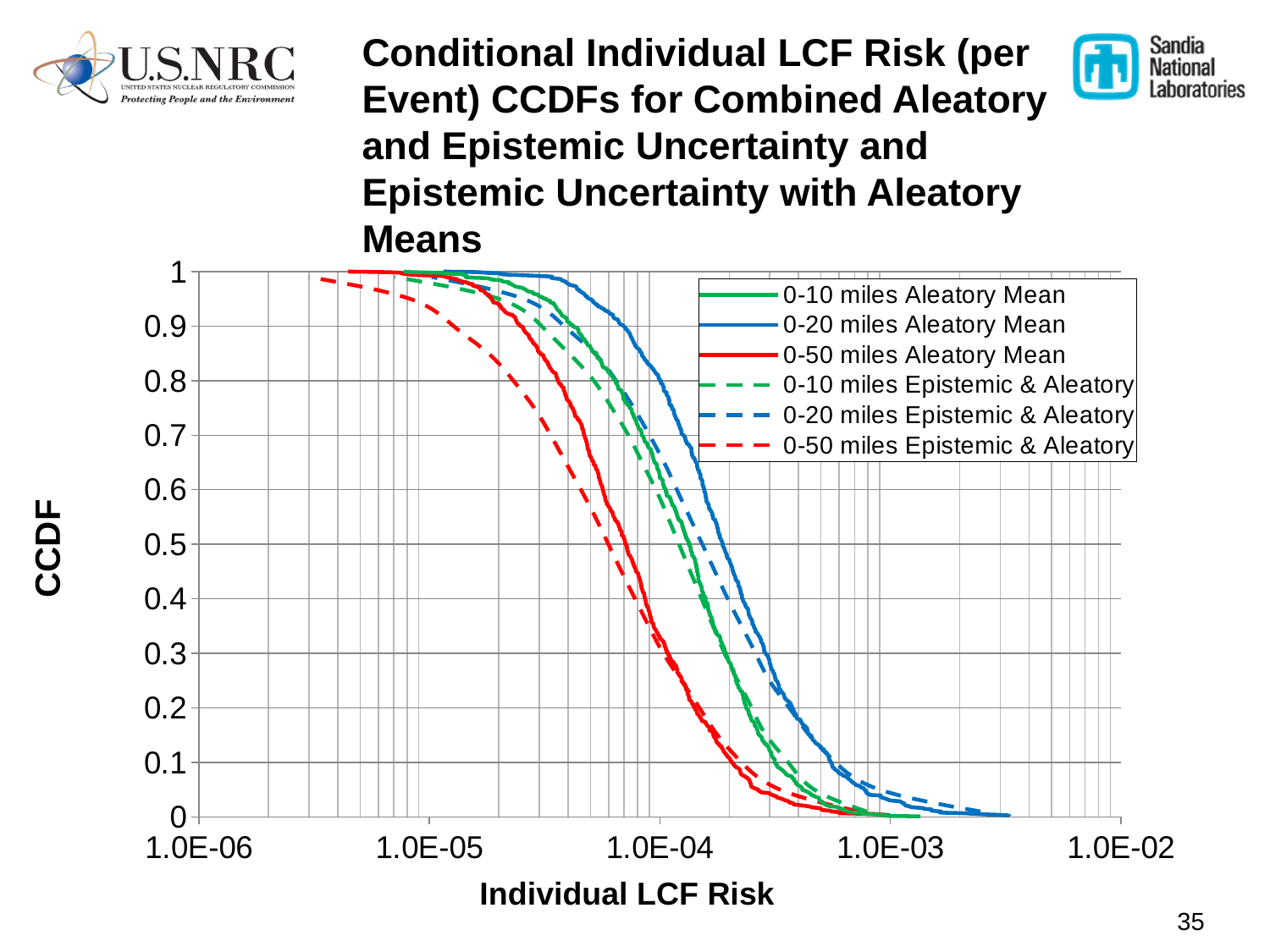

# Conditional Individual LCF Risk (per Event) CCDFs for Combined Aleatory and Epistemic Uncertainty and Epistemic Uncertainty with Aleatory Means

### Chart

| Category |  |  |  |  |  |  |
|---|---|---|---|---|---|---|
CCDF
Individual LCF Risk
35